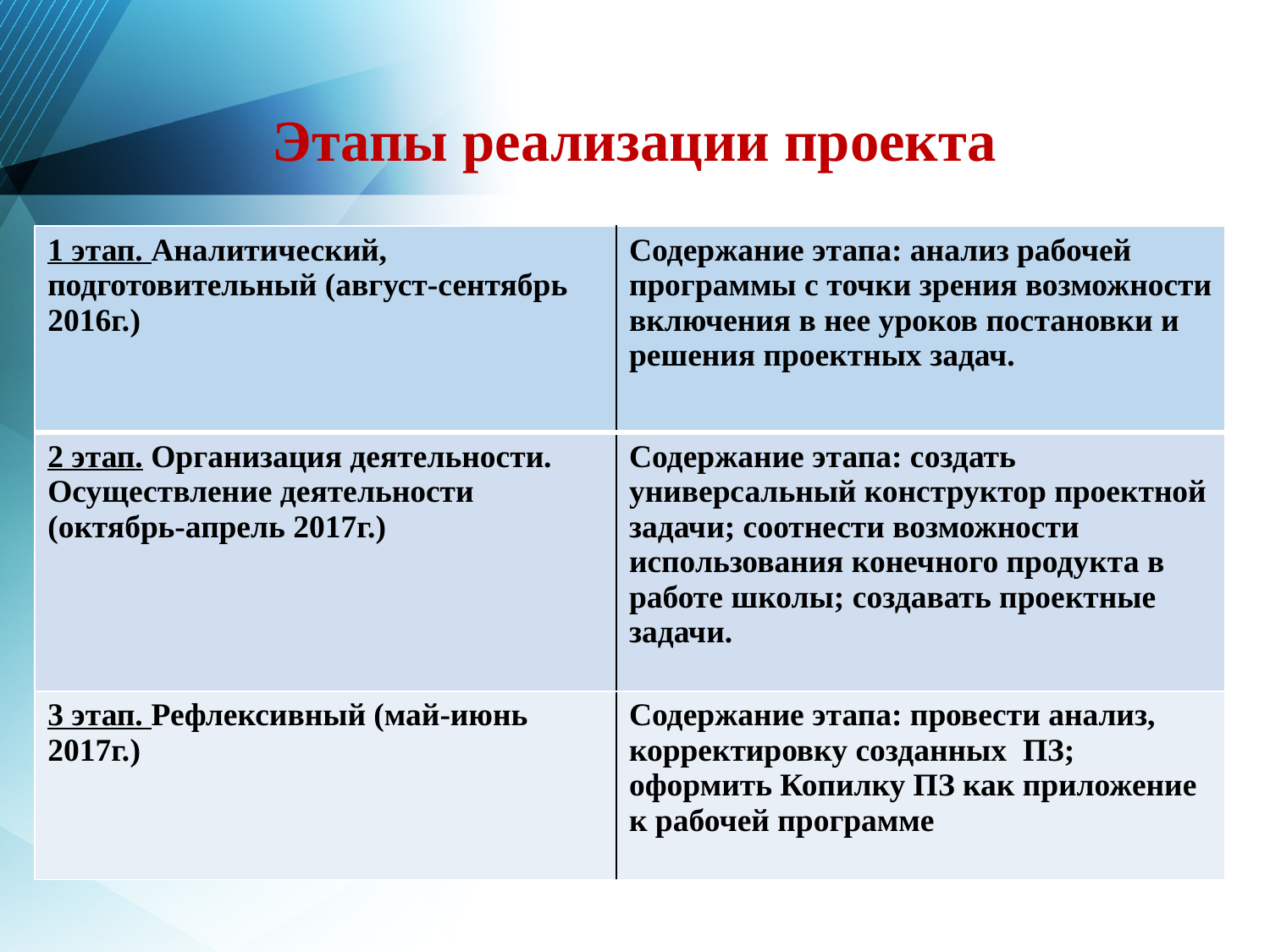

# Этапы реализации проекта
| 1 этап. Аналитический, подготовительный (август-сентябрь 2016г.) | Содержание этапа: анализ рабочей программы с точки зрения возможности включения в нее уроков постановки и решения проектных задач. |
| --- | --- |
| 2 этап. Организация деятельности. Осуществление деятельности (октябрь-апрель 2017г.) | Содержание этапа: создать универсальный конструктор проектной задачи; соотнести возможности использования конечного продукта в работе школы; создавать проектные задачи. |
| 3 этап. Рефлексивный (май-июнь 2017г.) | Содержание этапа: провести анализ, корректировку созданных ПЗ; оформить Копилку ПЗ как приложение к рабочей программе |